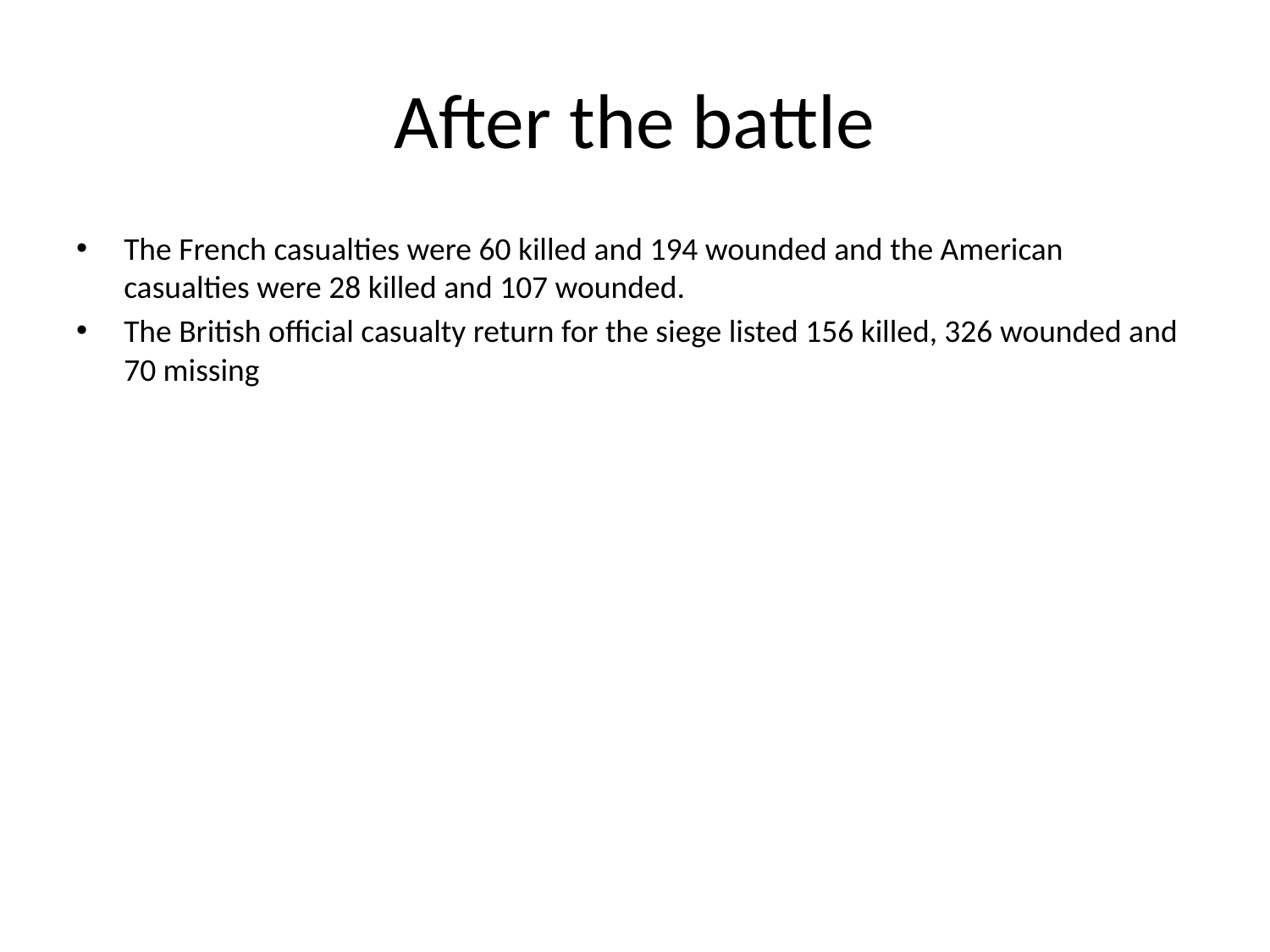

# After the battle
The French casualties were 60 killed and 194 wounded and the American casualties were 28 killed and 107 wounded.
The British official casualty return for the siege listed 156 killed, 326 wounded and 70 missing